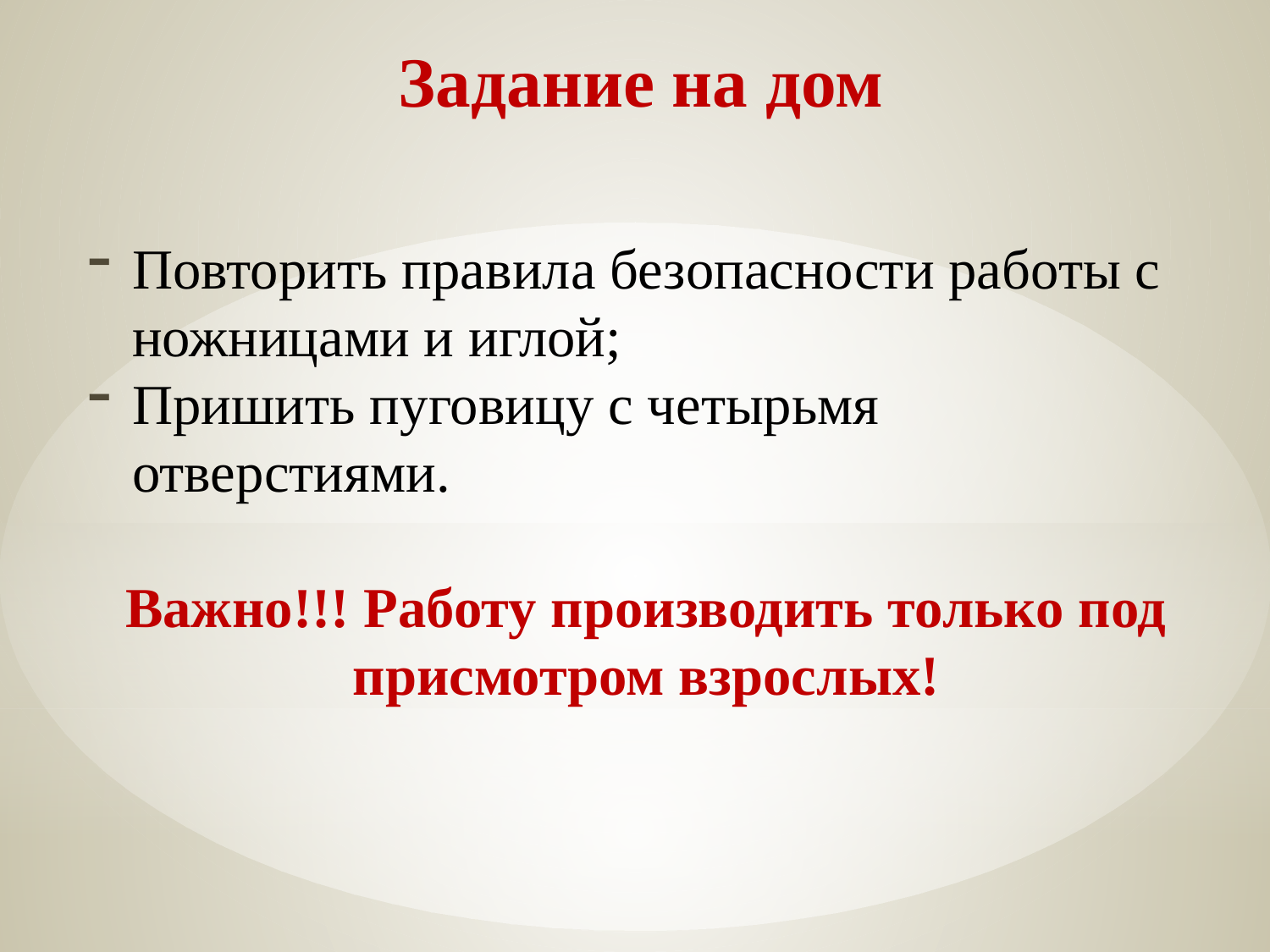

# Задание на дом
Повторить правила безопасности работы с ножницами и иглой;
Пришить пуговицу с четырьмя отверстиями.

Важно!!! Работу производить только под присмотром взрослых!